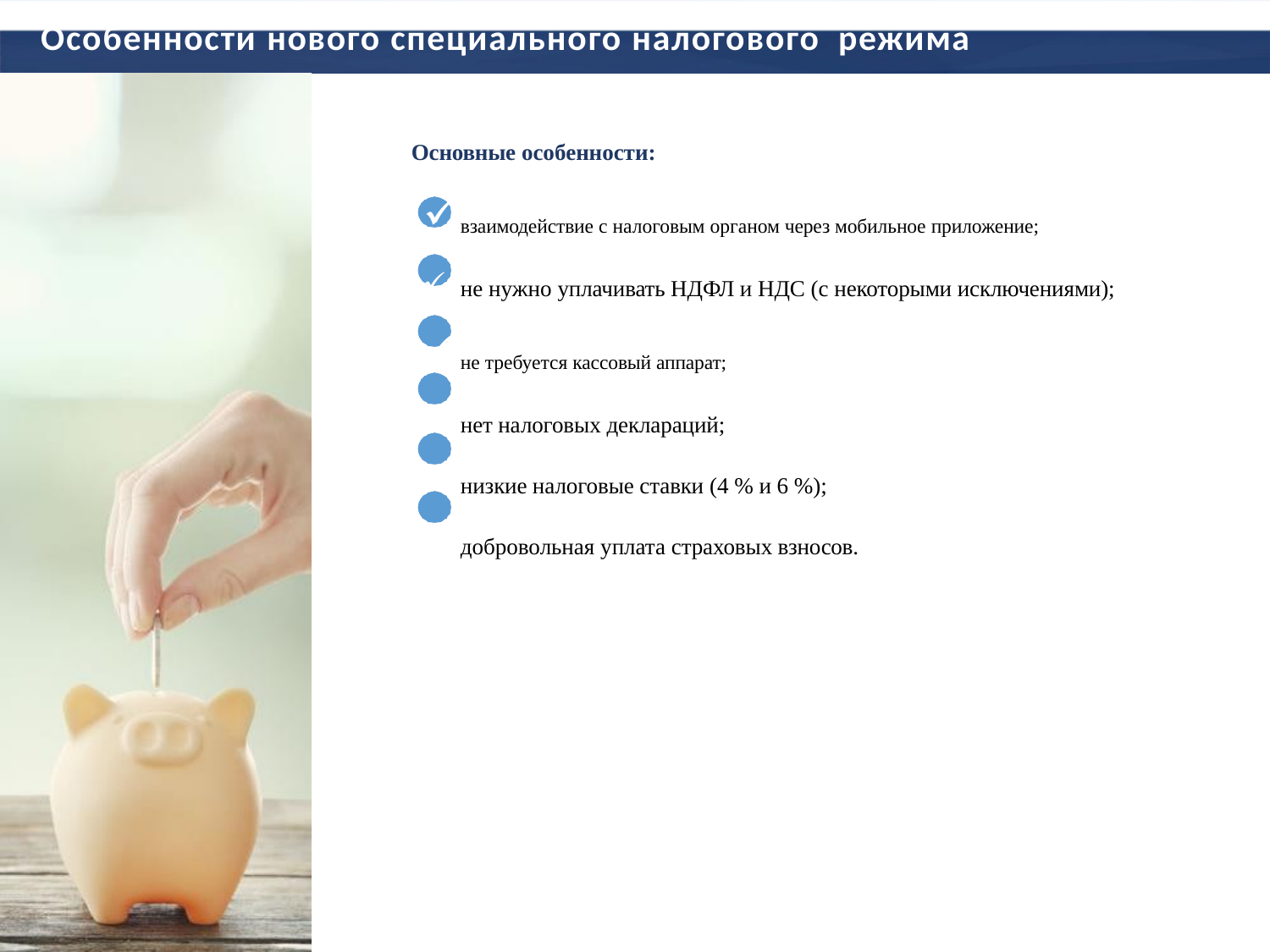

# Особенности нового специального налогового режима

Основные особенности:

взаимодействие с налоговым органом через мобильное приложение;

не нужно уплачивать НДФЛ и НДС (с некоторыми исключениями);

не требуется кассовый аппарат;

нет налоговых деклараций;

низкие налоговые ставки (4 % и 6 %);

добровольная уплата страховых взносов.